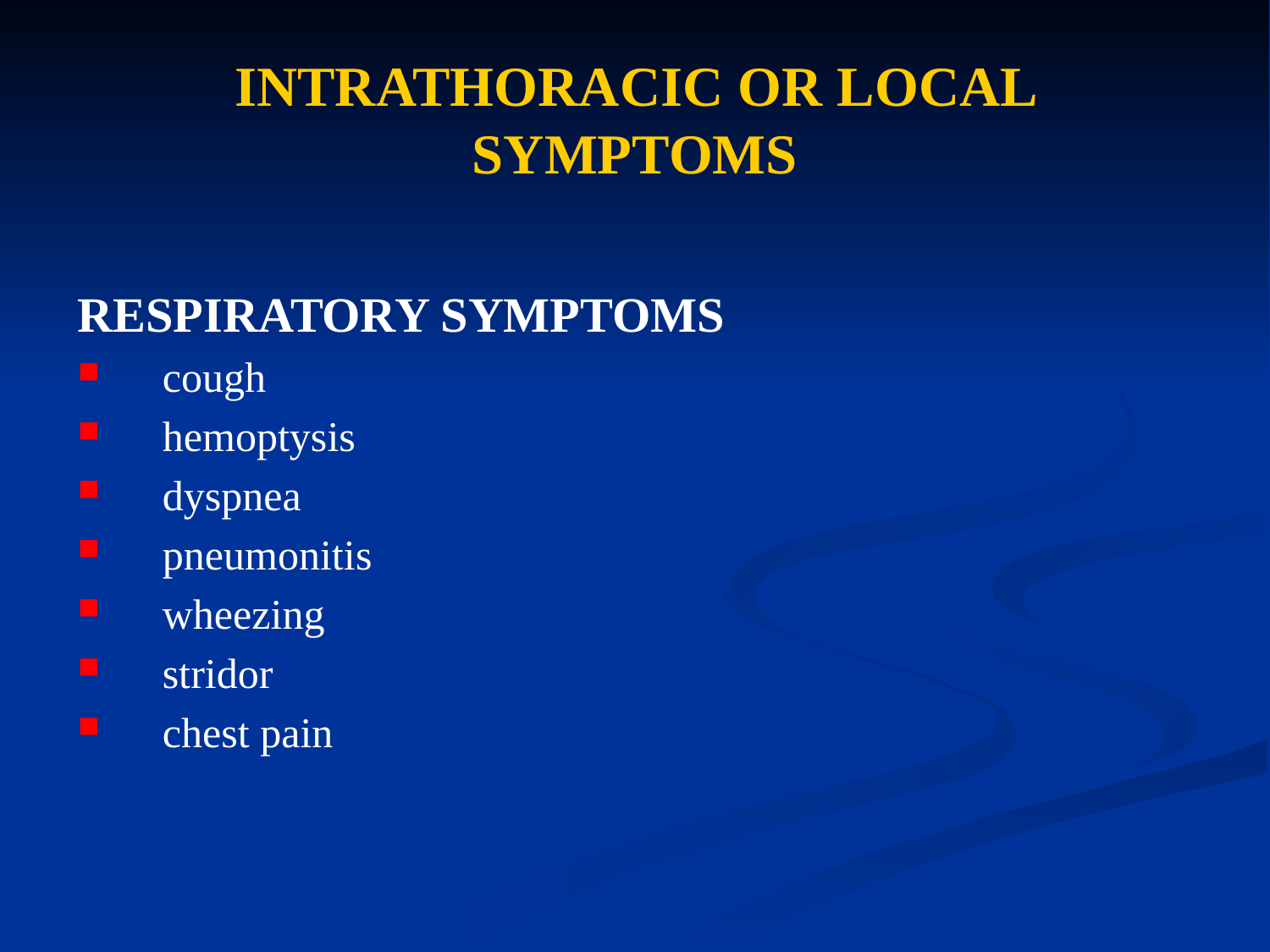

# INTRATHORACIC OR LOCAL SYMPTOMS
RESPIRATORY SYMPTOMS
cough
hemoptysis
dyspnea
pneumonitis
wheezing
stridor
chest pain